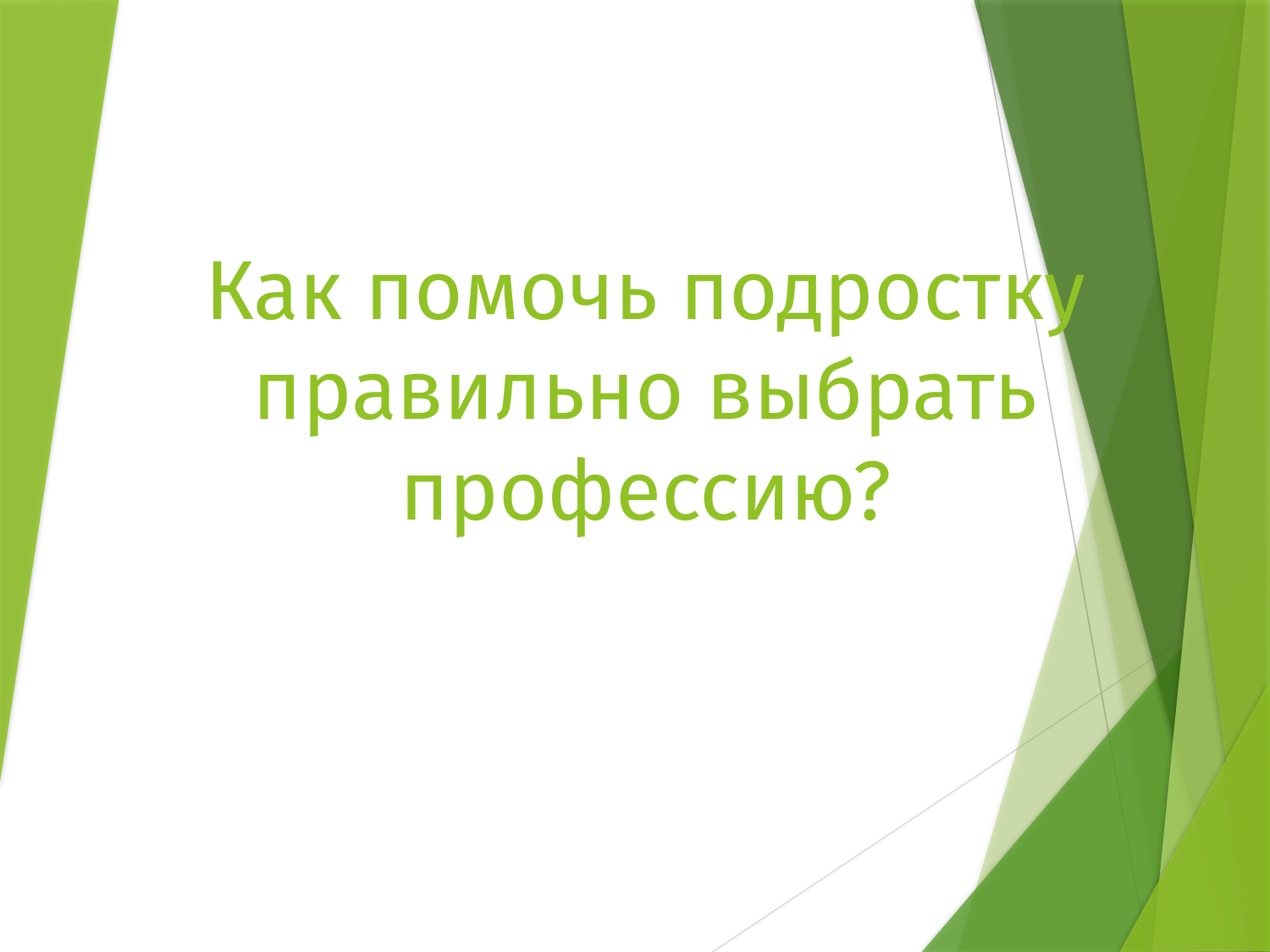

# Как помочь подростку правильно выбрать профессию?